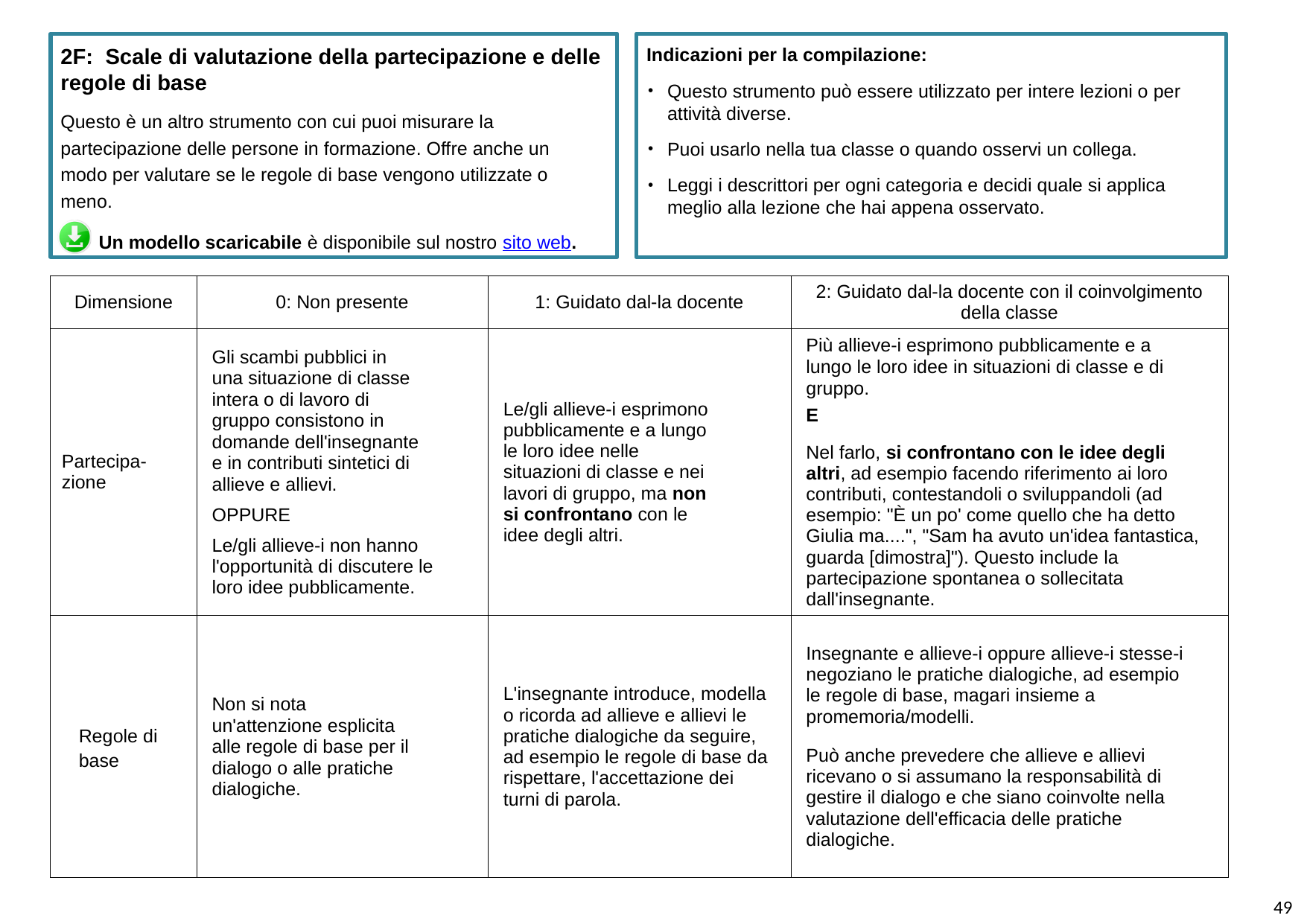

2F:  Scale di valutazione della partecipazione e delle regole di base
Questo è un altro strumento con cui puoi misurare la partecipazione delle persone in formazione. Offre anche un modo per valutare se le regole di base vengono utilizzate o meno.
Un modello scaricabile è disponibile sul nostro sito web.
Indicazioni per la compilazione:
Questo strumento può essere utilizzato per intere lezioni o per attività diverse.
Puoi usarlo nella tua classe o quando osservi un collega.
Leggi i descrittori per ogni categoria e decidi quale si applica meglio alla lezione che hai appena osservato.

| Dimensione | 0: Non presente | 1: Guidato dal-la docente | 2: Guidato dal-la docente con il coinvolgimento della classe |
| --- | --- | --- | --- |
| Partecipa-zione | Gli scambi pubblici in una situazione di classe intera o di lavoro di gruppo consistono in domande dell'insegnante e in contributi sintetici di allieve e allievi. OPPURE Le/gli allieve-i non hanno l'opportunità di discutere le loro idee pubblicamente. | Le/gli allieve-i esprimono pubblicamente e a lungo le loro idee nelle situazioni di classe e nei lavori di gruppo, ma non si confrontano con le idee degli altri. | Più allieve-i esprimono pubblicamente e a lungo le loro idee in situazioni di classe e di gruppo. E Nel farlo, si confrontano con le idee degli altri, ad esempio facendo riferimento ai loro contributi, contestandoli o sviluppandoli (ad esempio: "È un po' come quello che ha detto Giulia ma....", "Sam ha avuto un'idea fantastica, guarda [dimostra]"). Questo include la partecipazione spontanea o sollecitata dall'insegnante. |
| Regole di base | Non si nota un'attenzione esplicita alle regole di base per il dialogo o alle pratiche dialogiche. | L'insegnante introduce, modella o ricorda ad allieve e allievi le pratiche dialogiche da seguire, ad esempio le regole di base da rispettare, l'accettazione dei turni di parola. | Insegnante e allieve-i oppure allieve-i stesse-i negoziano le pratiche dialogiche, ad esempio le regole di base, magari insieme a promemoria/modelli. Può anche prevedere che allieve e allievi ricevano o si assumano la responsabilità di gestire il dialogo e che siano coinvolte nella valutazione dell'efficacia delle pratiche dialogiche. |
49